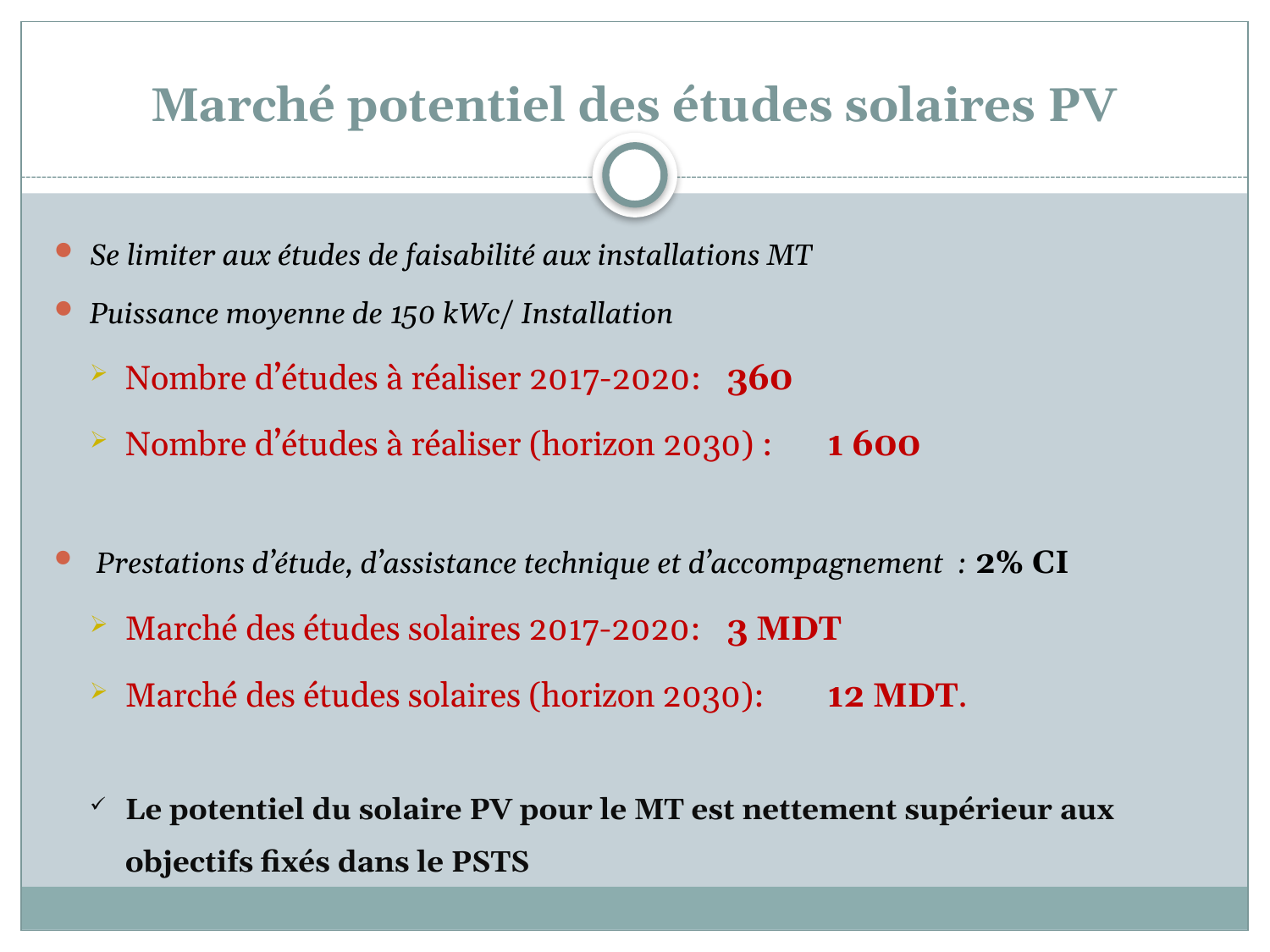

# Marché potentiel des études solaires PV
Se limiter aux études de faisabilité aux installations MT
Puissance moyenne de 150 kWc/ Installation
Nombre d’études à réaliser 2017-2020: 		360
Nombre d’études à réaliser (horizon 2030) : 	1 600

 Prestations d’étude, d’assistance technique et d’accompagnement  : 2% CI
Marché des études solaires 2017-2020: 		3 MDT
Marché des études solaires (horizon 2030): 		12 MDT.

Le potentiel du solaire PV pour le MT est nettement supérieur aux objectifs fixés dans le PSTS